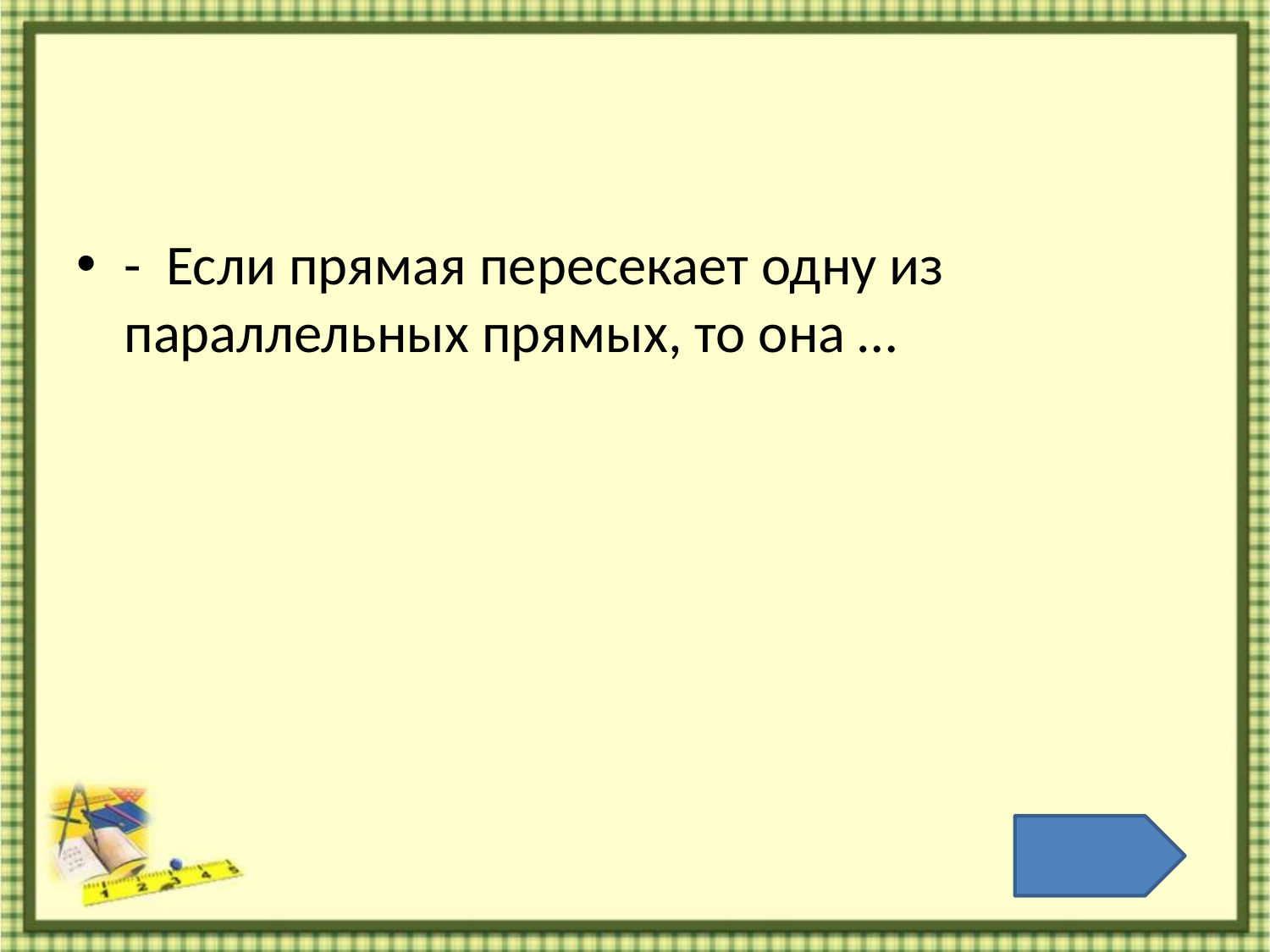

#
-  Если прямая пересекает одну из параллельных прямых, то она …